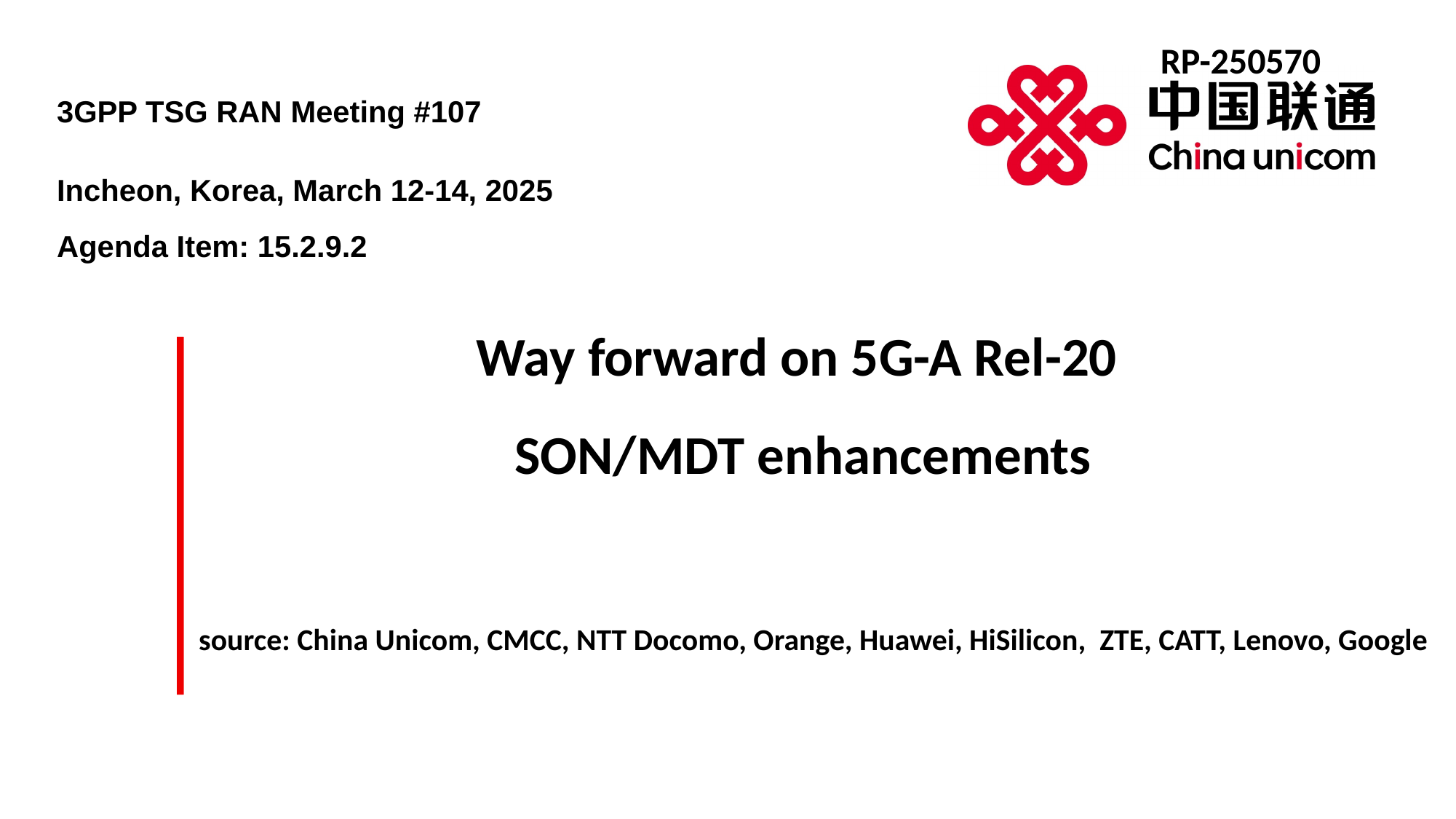

RP-250570
3GPP TSG RAN Meeting #107
Incheon, Korea, March 12-14, 2025
Agenda Item: 15.2.9.2
Way forward on 5G-A Rel-20
SON/MDT enhancements

   source: China Unicom, CMCC, NTT Docomo, Orange, Huawei, HiSilicon,  ZTE, CATT, Lenovo, Google